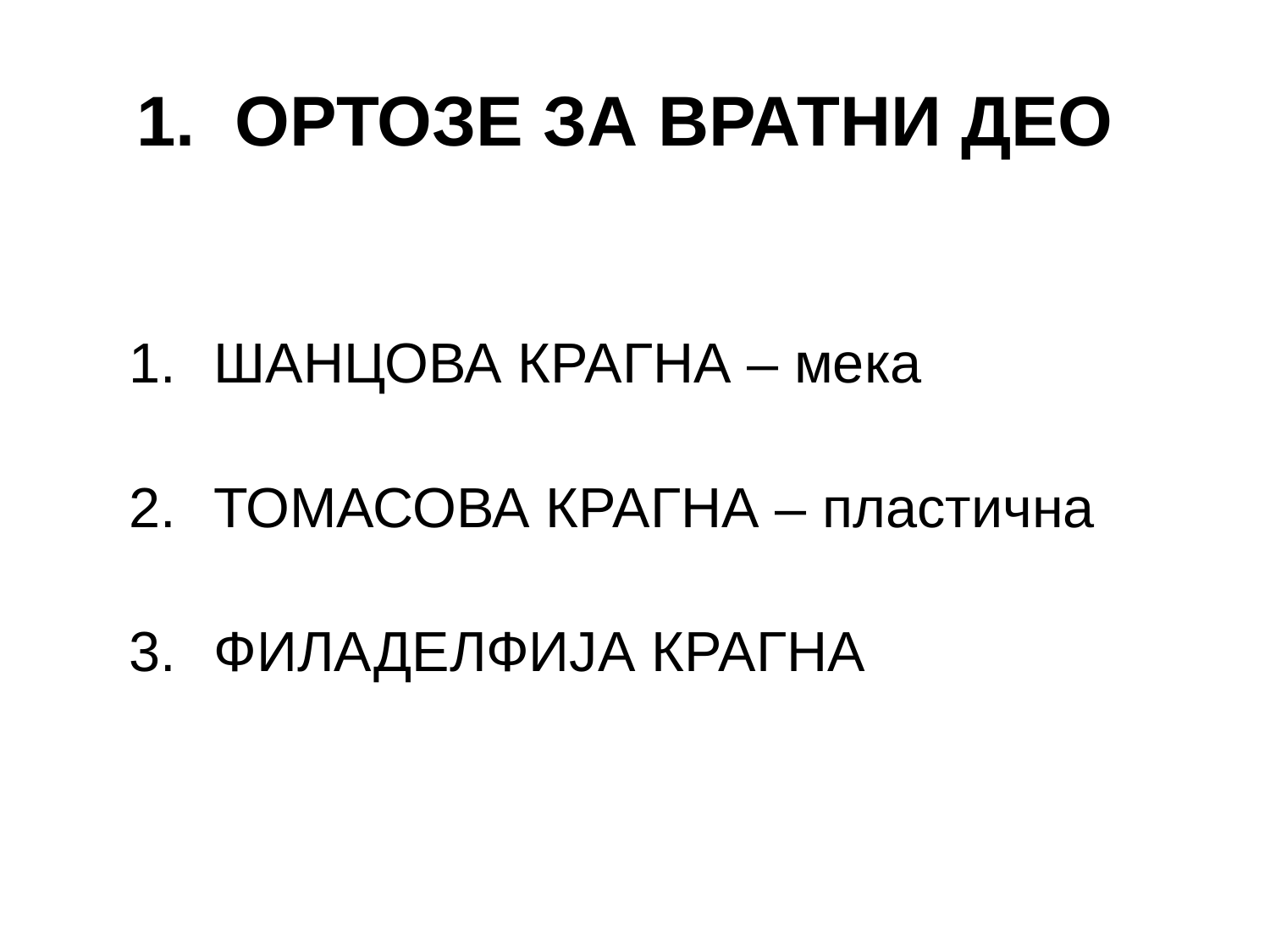

# 1.  ОРТОЗЕ ЗА ВРАТНИ ДЕО
ШАНЦОВА КРАГНА – мека

ТОМАСОВА КРАГНА – пластична

ФИЛАДЕЛФИЈА КРАГНА